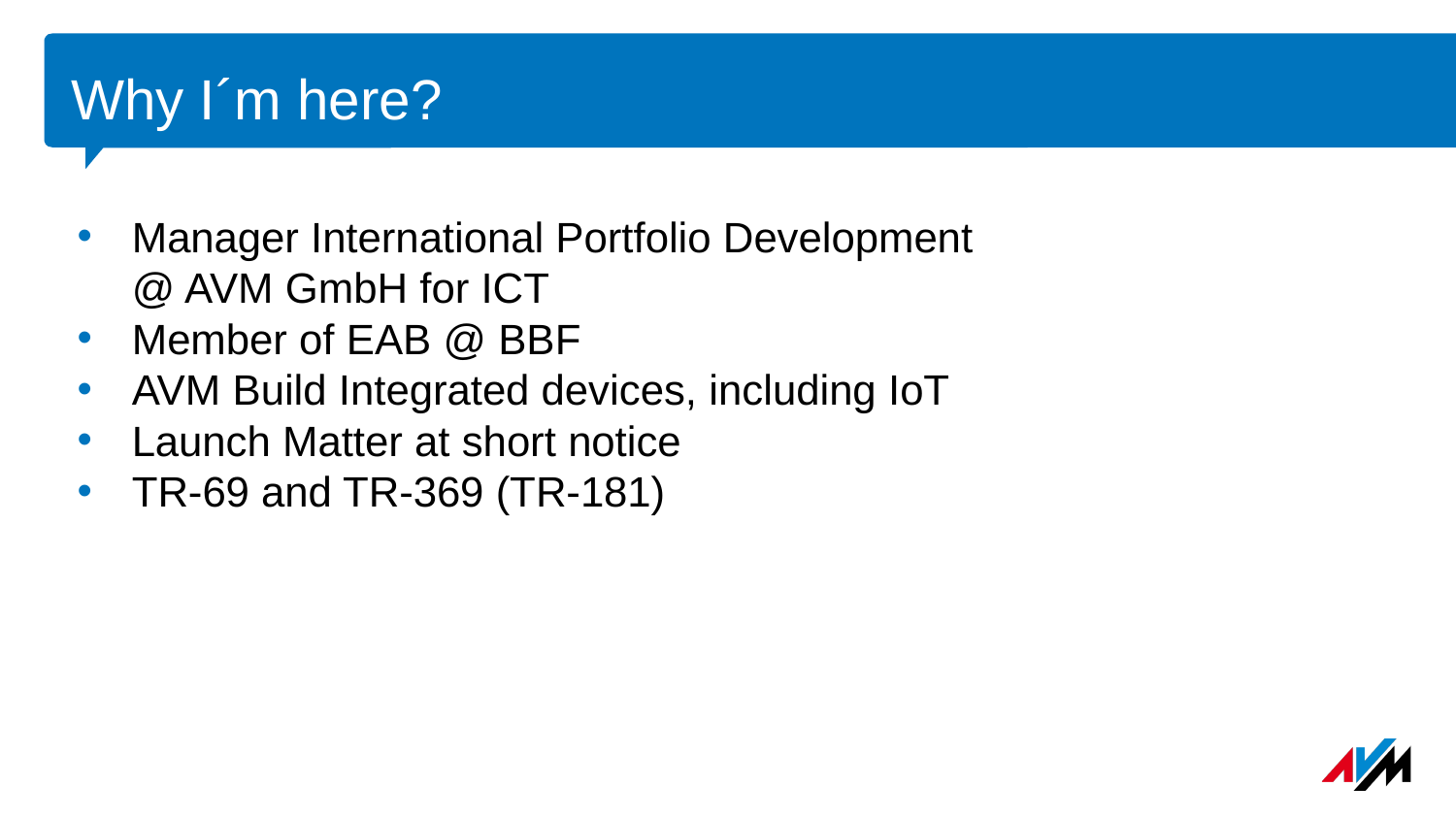

# Why I´m here?
Manager International Portfolio Development @ AVM GmbH for ICT
Member of EAB @ BBF
AVM Build Integrated devices, including IoT
Launch Matter at short notice
TR-69 and TR-369 (TR-181)